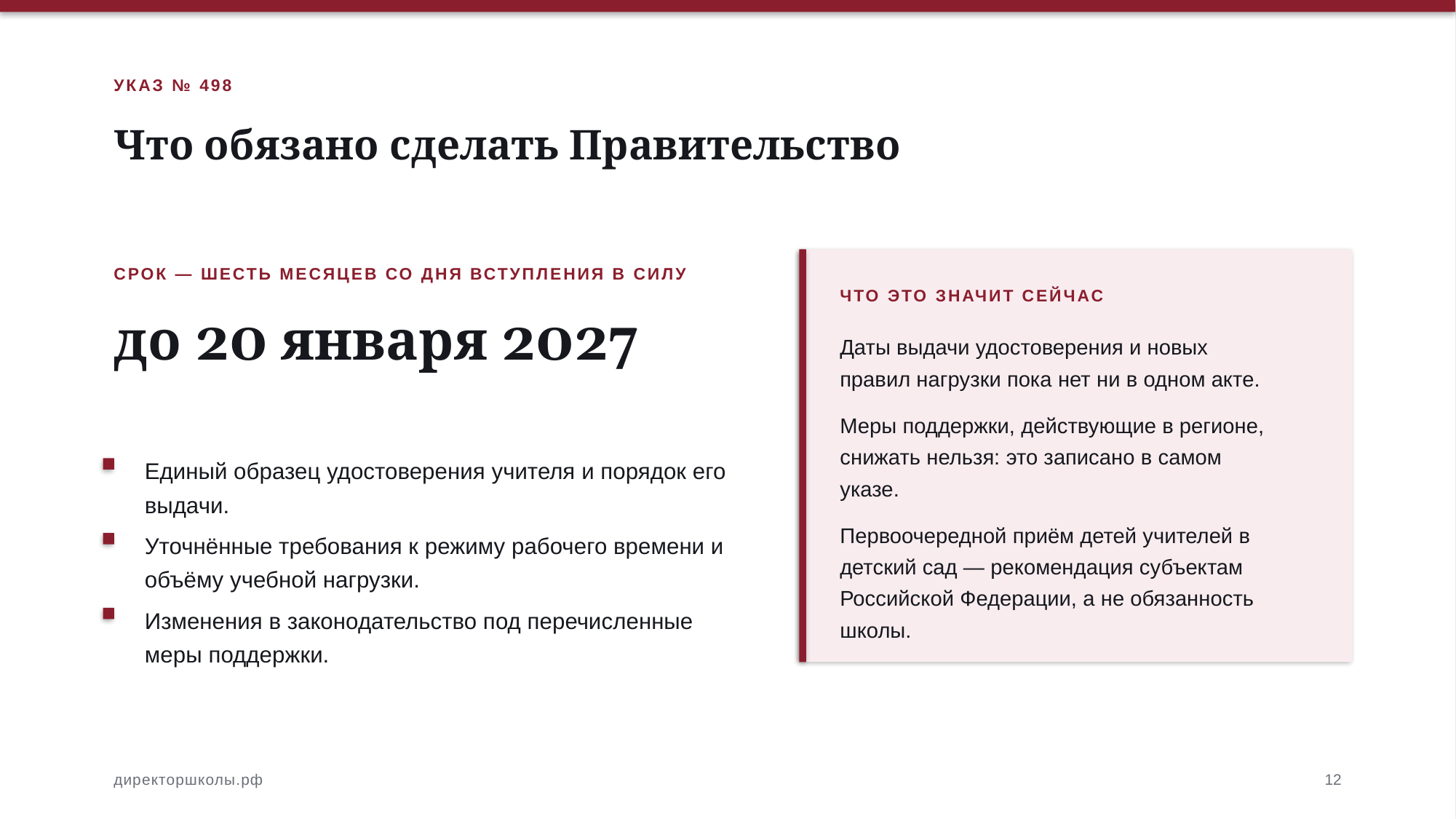

УКАЗ № 498
Что обязано сделать Правительство

СРОК — ШЕСТЬ МЕСЯЦЕВ СО ДНЯ ВСТУПЛЕНИЯ В СИЛУ
ЧТО ЭТО ЗНАЧИТ СЕЙЧАС
до 20 января 2027
Даты выдачи удостоверения и новых правил нагрузки пока нет ни в одном акте.
Меры поддержки, действующие в регионе, снижать нельзя: это записано в самом указе.
Первоочередной приём детей учителей в детский сад — рекомендация субъектам Российской Федерации, а не обязанность школы.
Единый образец удостоверения учителя и порядок его выдачи.

Уточнённые требования к режиму рабочего времени и объёму учебной нагрузки.

Изменения в законодательство под перечисленные меры поддержки.

директоршколы.рф
12